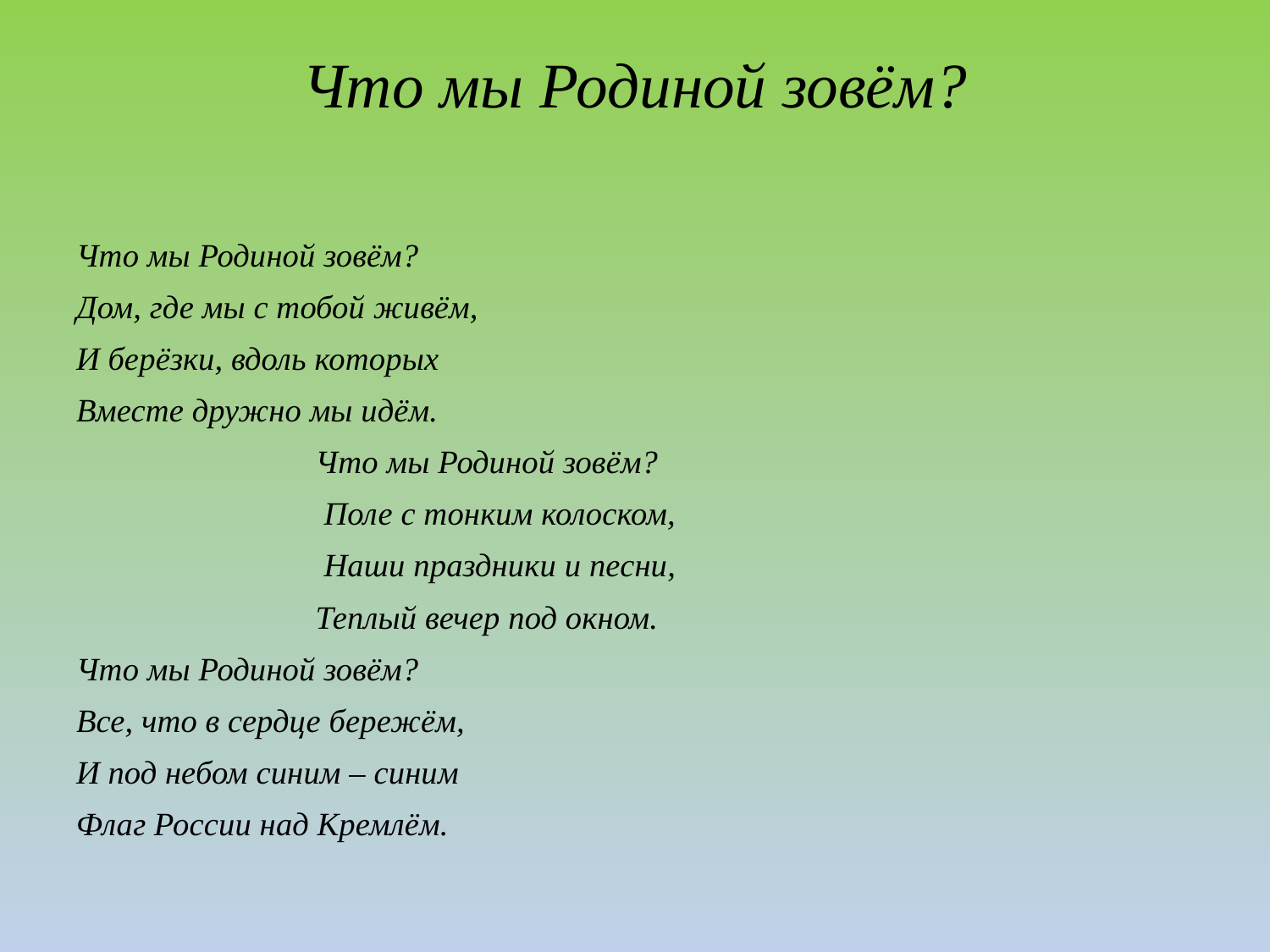

# Что мы Родиной зовём?
Что мы Родиной зовём?
Дом, где мы с тобой живём,
И берёзки, вдоль которых
Вместе дружно мы идём.
                             Что мы Родиной зовём?
                              Поле с тонким колоском,
                              Наши праздники и песни,
                             Теплый вечер под окном.
Что мы Родиной зовём?
Все, что в сердце бережём,
И под небом синим – синим
Флаг России над Кремлём.